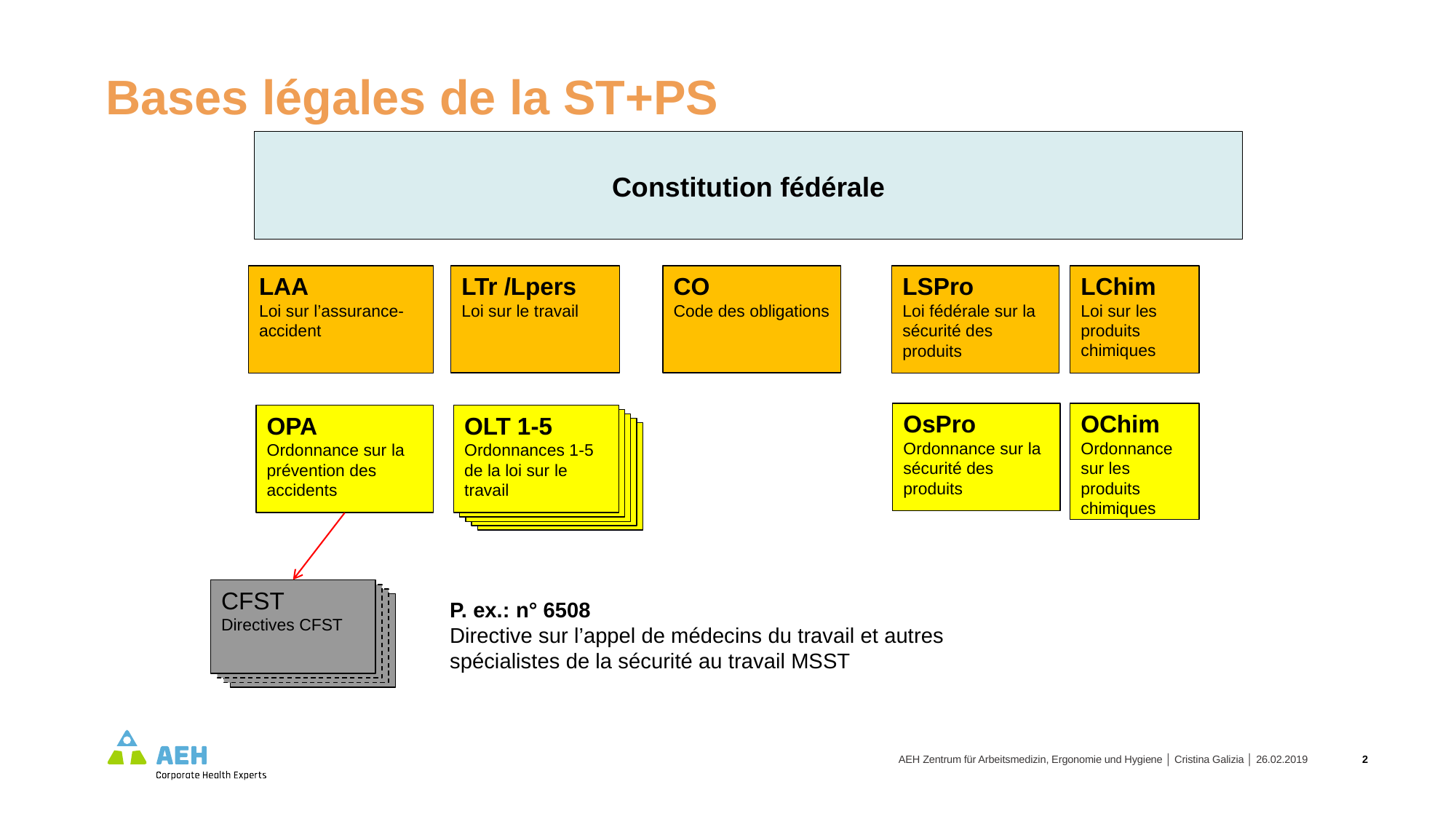

Bases légales de la ST+PS

Constitution fédérale
CO
Code des obligations
LTr /Lpers
Loi sur le travail
LChim
Loi sur les produits chimiques
LAA
Loi sur l’assurance-accident
LSPro
Loi fédérale sur la sécurité des produits
OsPro
Ordonnance sur la sécurité des produits
OChim
Ordonnance sur les produits chimiques
OPA
Ordonnance sur la prévention des accidents
OLT 1-5
Ordonnances 1-5 de la loi sur le travail
ArGV 1-5
Verordnung 1-5 zum Arbeitsgesetz
ArGV 1-5
Verordnung 1-5 zum Arbeitsgesetz
ArGV 1-5
Verordnung 1-5 zum Arbeitsgesetz
ArGV 1-5
Verordnung 1-5 zum Arbeitsgesetz
CFST
Directives CFST
EKAS-RL
EKAS-Richtlinien
EKAS-RL
EKAS-Richtlinien
EKAS-RL
EKAS-Richtlinien
P. ex.: n° 6508
Directive sur l’appel de médecins du travail et autres spécialistes de la sécurité au travail MSST
AEH Zentrum für Arbeitsmedizin, Ergonomie und Hygiene │ Cristina Galizia │ 26.02.2019